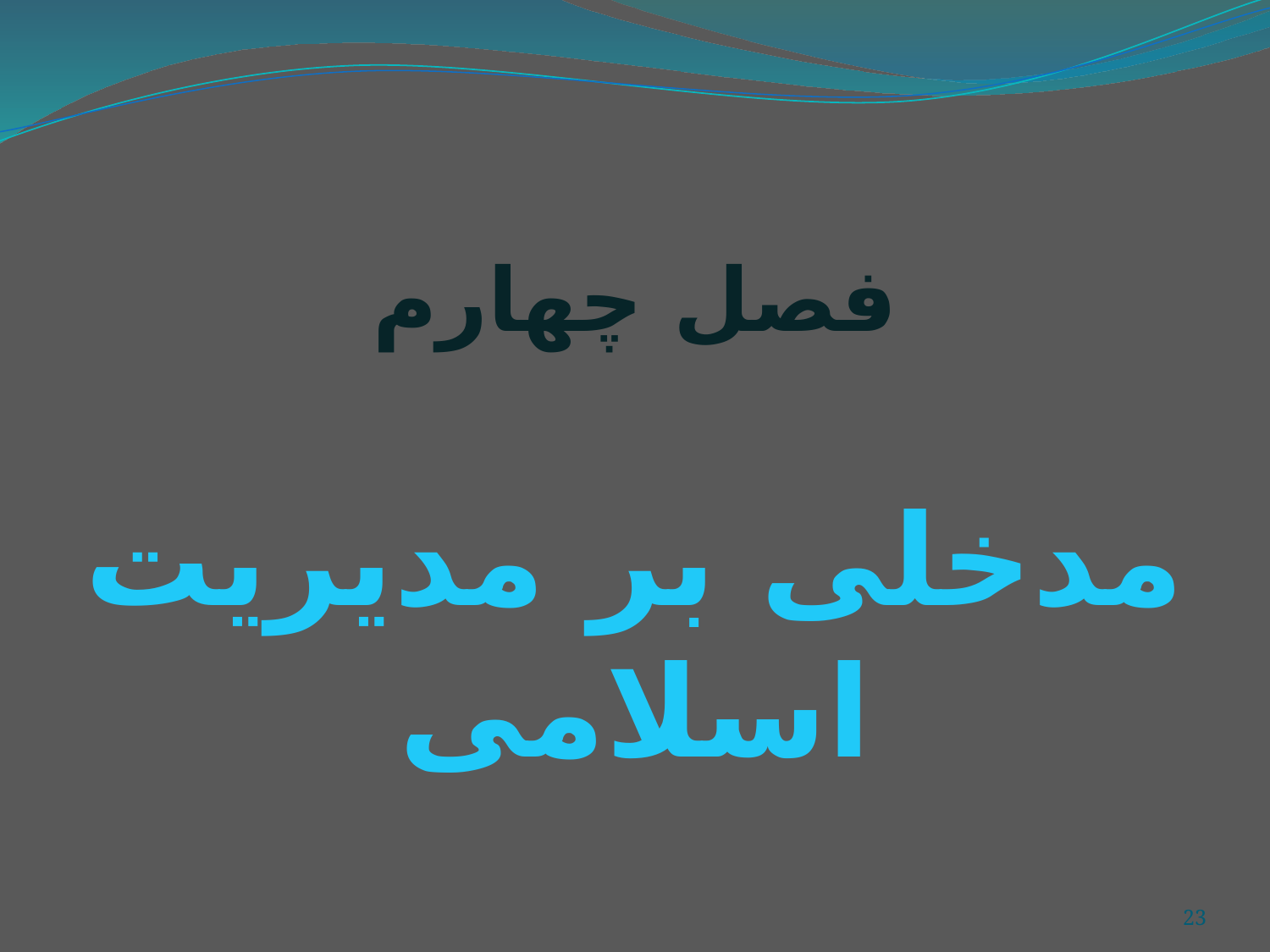

# فصل چهارم
مدخلی بر مدیریت اسلامی
23